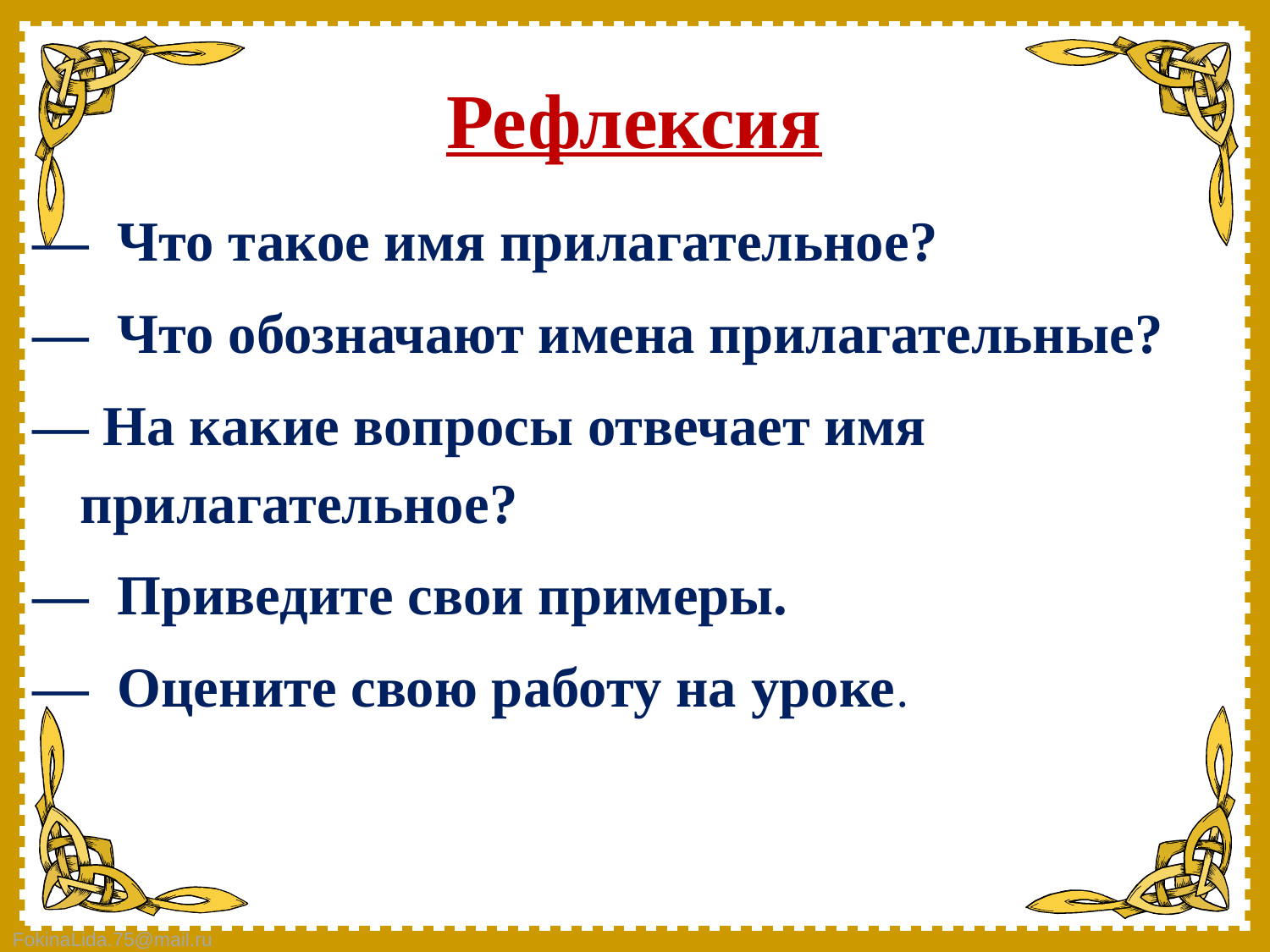

# Рефлексия
—  Что такое имя прилагательное?
—  Что обозначают имена прилагательные?
— На какие вопросы отвечает имя прилагательное?
—  Приведите свои примеры.
—  Оцените свою работу на уроке.